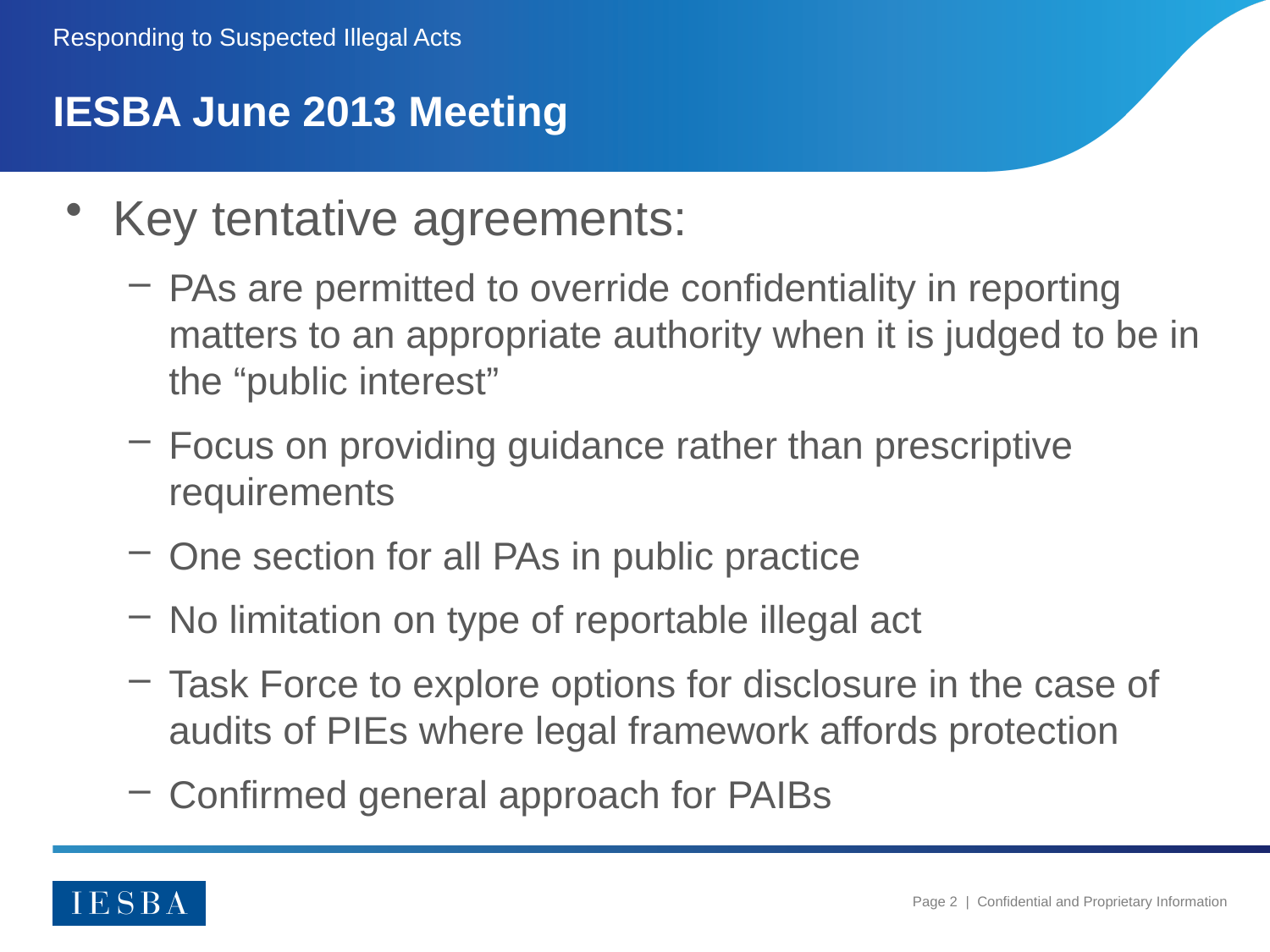

Responding to Suspected Illegal Acts

# IESBA June 2013 Meeting
Key tentative agreements:
PAs are permitted to override confidentiality in reporting matters to an appropriate authority when it is judged to be in the “public interest”
Focus on providing guidance rather than prescriptive requirements
One section for all PAs in public practice
No limitation on type of reportable illegal act
Task Force to explore options for disclosure in the case of audits of PIEs where legal framework affords protection
Confirmed general approach for PAIBs